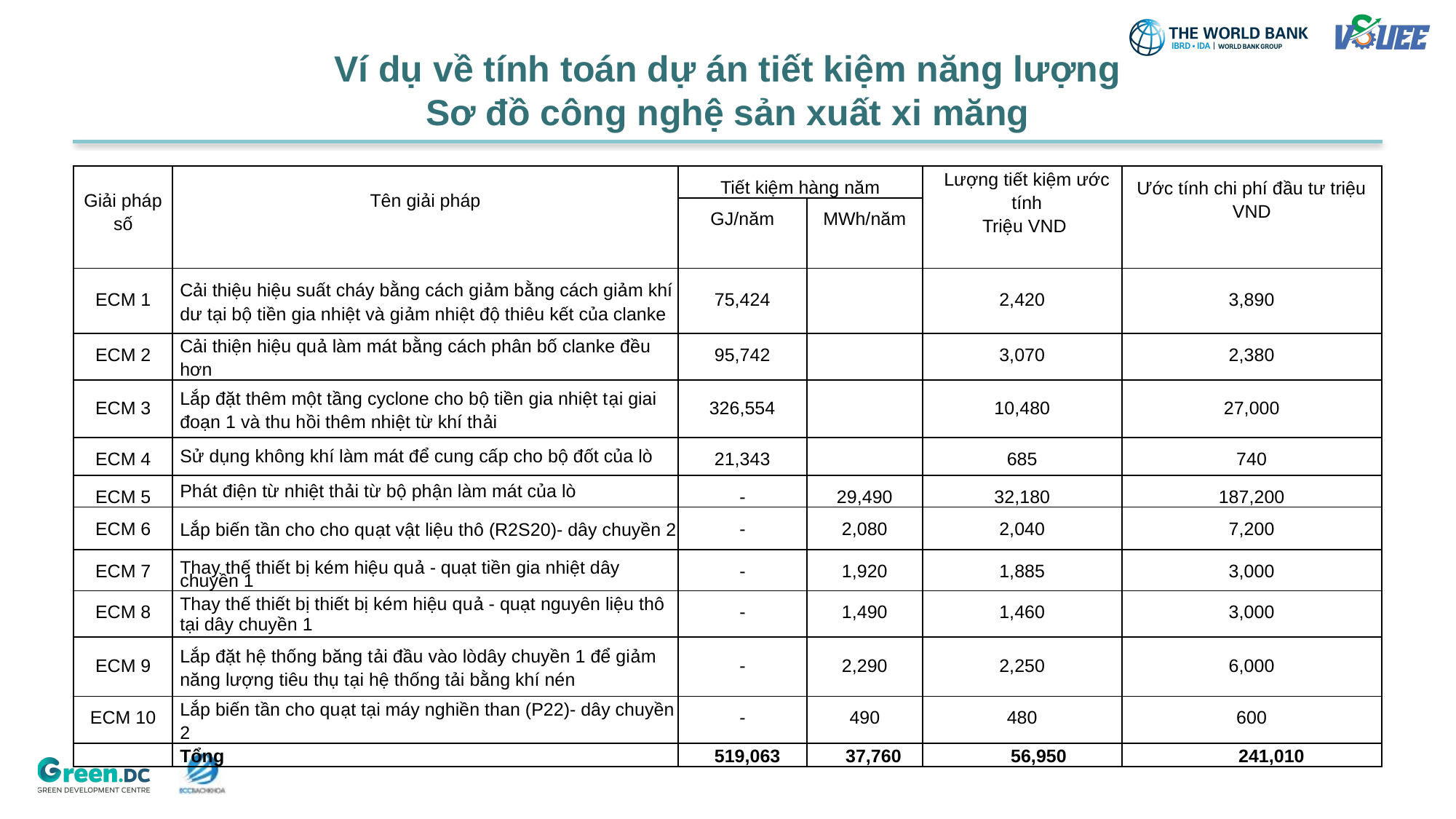

# Ví dụ về tính toán dự án tiết kiệm năng lượng Sơ đồ công nghệ sản xuất xi măng
| Giải pháp số | Tên giải pháp | Tiết kiệm hàng năm |  | Lượng tiết kiệm ước tính Triệu VND | Ước tính chi phí đầu tư triệu VND |
| --- | --- | --- | --- | --- | --- |
|  |  | GJ/năm | MWh/năm |  |  |
| ECM 1 | Cải thiệu hiệu suất cháy bằng cách giảm bằng cách giảm khí dư tại bộ tiền gia nhiệt và giảm nhiệt độ thiêu kết của clanke | 75,424 |  | 2,420 | 3,890 |
| ECM 2 | Cải thiện hiệu quả làm mát bằng cách phân bố clanke đều hơn | 95,742 |  | 3,070 | 2,380 |
| ECM 3 | Lắp đặt thêm một tầng cyclone cho bộ tiền gia nhiệt tại giai đoạn 1 và thu hồi thêm nhiệt từ khí thải | 326,554 |  | 10,480 | 27,000 |
| ECM 4 | Sử dụng không khí làm mát để cung cấp cho bộ đốt của lò | 21,343 |  | 685 | 740 |
| ECM 5 | Phát điện từ nhiệt thải từ bộ phận làm mát của lò | - | 29,490 | 32,180 | 187,200 |
| ECM 6 | Lắp biến tần cho cho quạt vật liệu thô (R2S20)- dây chuyền 2 | - | 2,080 | 2,040 | 7,200 |
| ECM 7 | Thay thế thiết bị kém hiệu quả - quạt tiền gia nhiệt dây chuyền 1 | - | 1,920 | 1,885 | 3,000 |
| ECM 8 | Thay thế thiết bị thiết bị kém hiệu quả - quạt nguyên liệu thô tại dây chuyền 1 | - | 1,490 | 1,460 | 3,000 |
| ECM 9 | Lắp đặt hệ thống băng tải đầu vào lòdây chuyền 1 để giảm năng lượng tiêu thụ tại hệ thống tải bằng khí nén | - | 2,290 | 2,250 | 6,000 |
| ECM 10 | Lắp biến tần cho quạt tại máy nghiền than (P22)- dây chuyền 2 | - | 490 | 480 | 600 |
|  | Tổng | 519,063 | 37,760 | 56,950 | 241,010 |